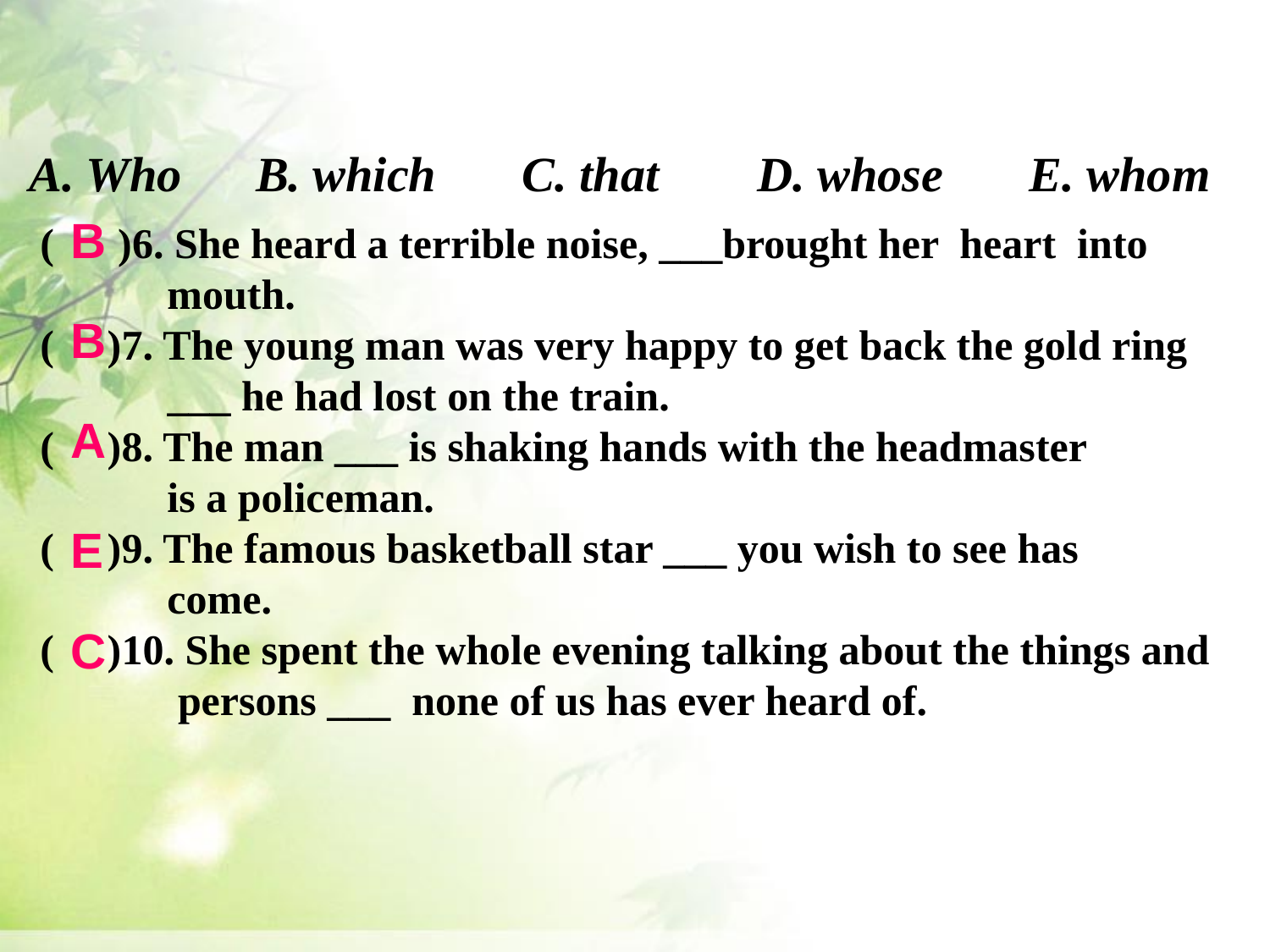

A. Who      B. which       C. that        D. whose       E. whom
B
(      )6. She heard a terrible noise, ___brought her  heart  into
            mouth.
(     )7. The young man was very happy to get back the gold ring
            ___ he had lost on the train.
(     )8. The man ___ is shaking hands with the headmaster
            is a policeman.
(     )9. The famous basketball star ___ you wish to see has
            come.
(     )10. She spent the whole evening talking about the things and
             persons ___  none of us has ever heard of.
B
A
E
C